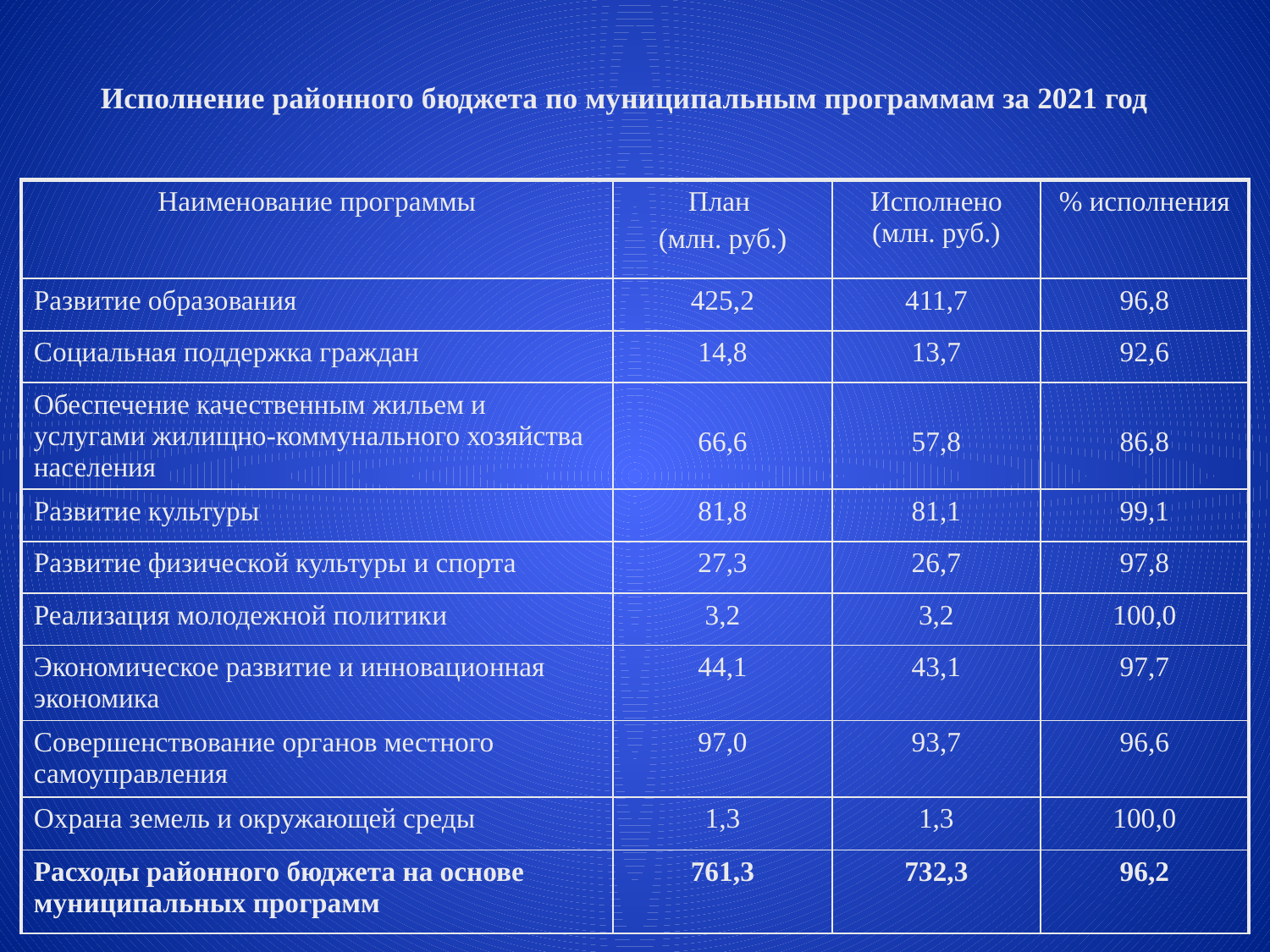

# Исполнение районного бюджета по муниципальным программам за 2021 год
| Наименование программы | План (млн. руб.) | Исполнено (млн. руб.) | % исполнения |
| --- | --- | --- | --- |
| Развитие образования | 425,2 | 411,7 | 96,8 |
| Социальная поддержка граждан | 14,8 | 13,7 | 92,6 |
| Обеспечение качественным жильем и услугами жилищно-коммунального хозяйства населения | 66,6 | 57,8 | 86,8 |
| Развитие культуры | 81,8 | 81,1 | 99,1 |
| Развитие физической культуры и спорта | 27,3 | 26,7 | 97,8 |
| Реализация молодежной политики | 3,2 | 3,2 | 100,0 |
| Экономическое развитие и инновационная экономика | 44,1 | 43,1 | 97,7 |
| Совершенствование органов местного самоуправления | 97,0 | 93,7 | 96,6 |
| Охрана земель и окружающей среды | 1,3 | 1,3 | 100,0 |
| Расходы районного бюджета на основе муниципальных программ | 761,3 | 732,3 | 96,2 |